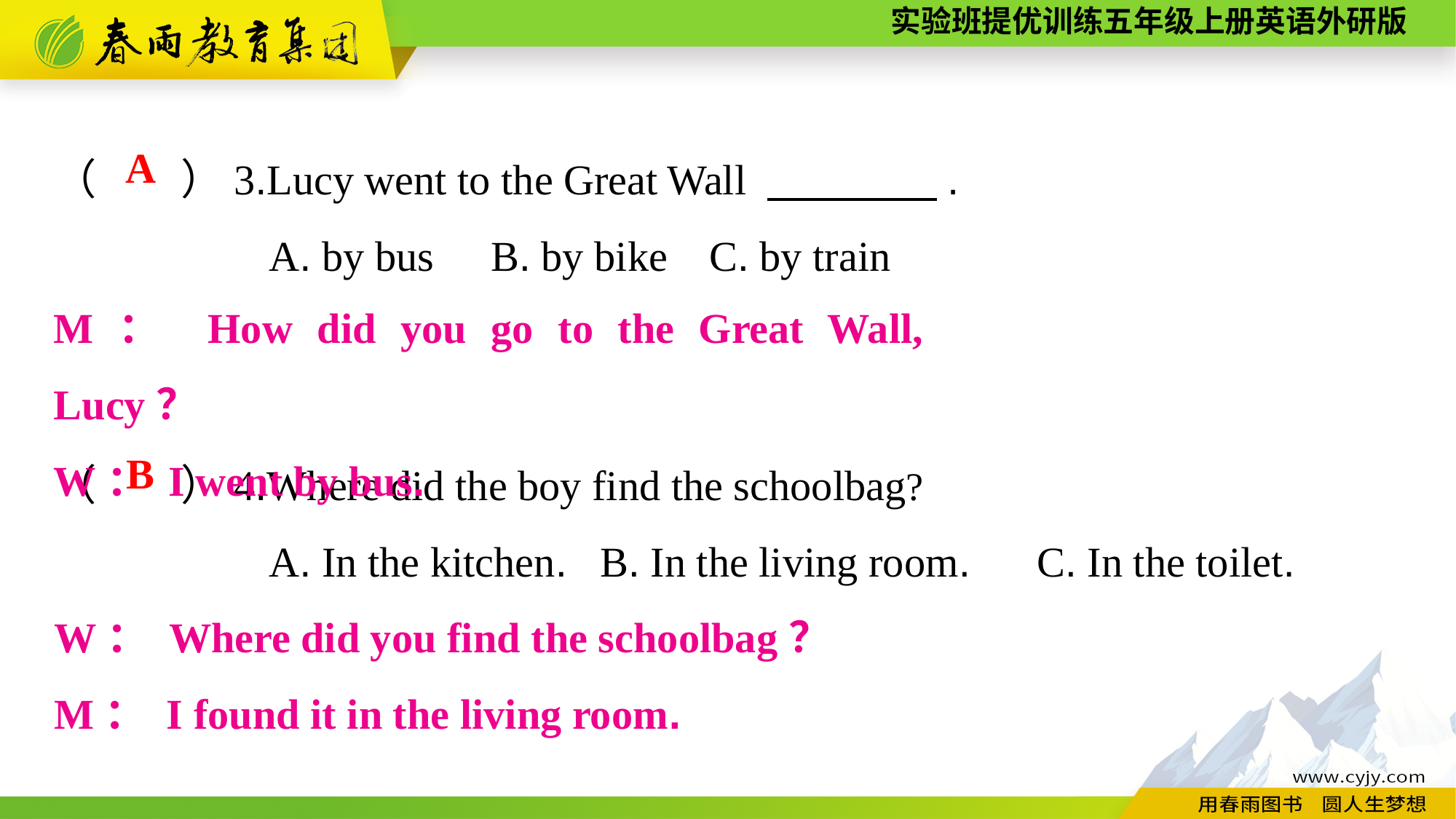

（　　）3.Lucy went to the Great Wall 　　　　.
A. by bus	B. by bike	C. by train

（　　）4.Where did the boy find the schoolbag?
A. In the kitchen.	B. In the living room.	C. In the toilet.
A
M： How did you go to the Great Wall, Lucy？
W： I went by bus.
B
W： Where did you find the schoolbag？
M： I found it in the living room.